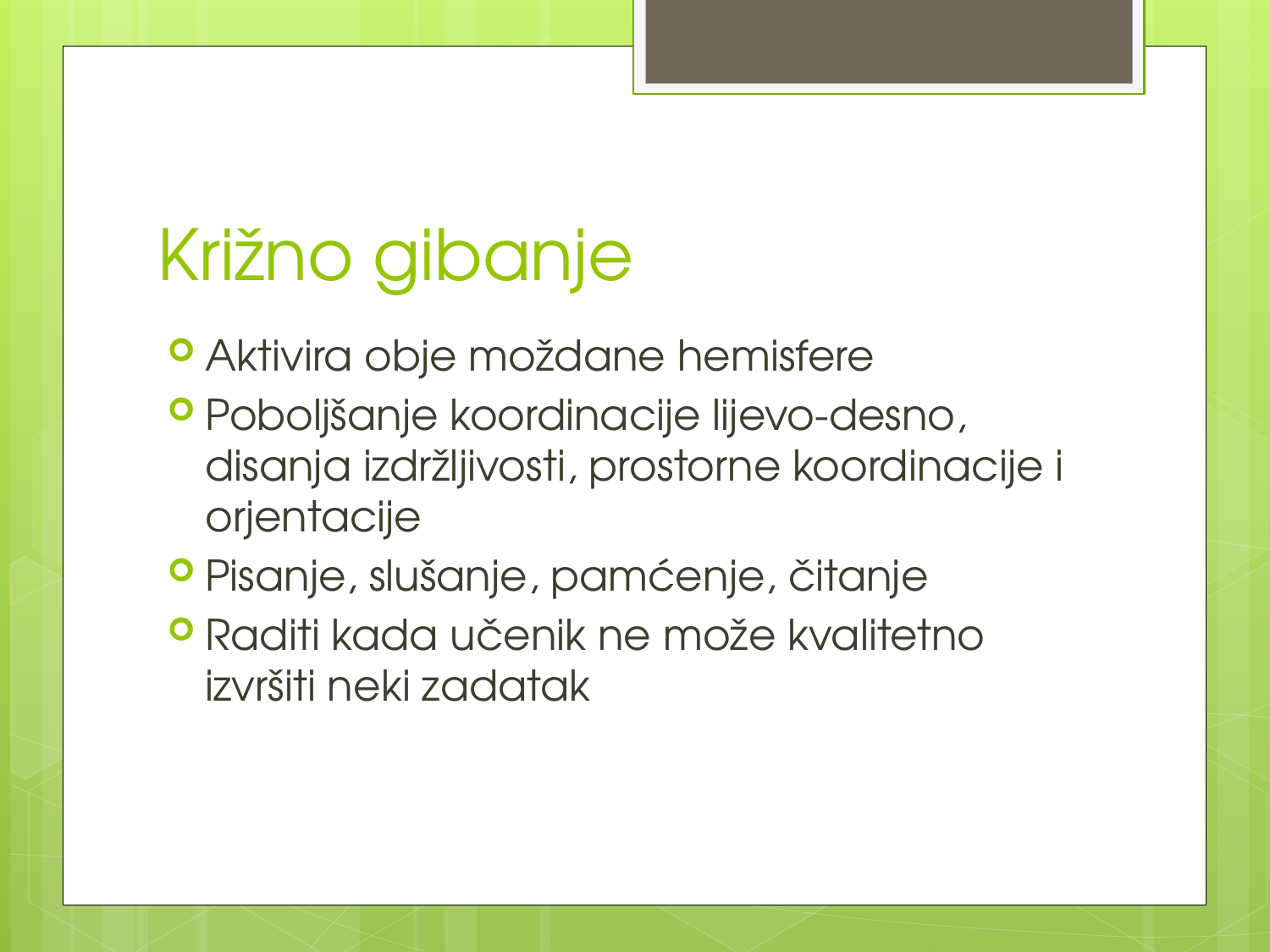

# Križno gibanje
Aktivira obje moždane hemisfere
Poboljšanje koordinacije lijevo-desno, disanja izdržljivosti, prostorne koordinacije i orjentacije
Pisanje, slušanje, pamćenje, čitanje
Raditi kada učenik ne može kvalitetno izvršiti neki zadatak